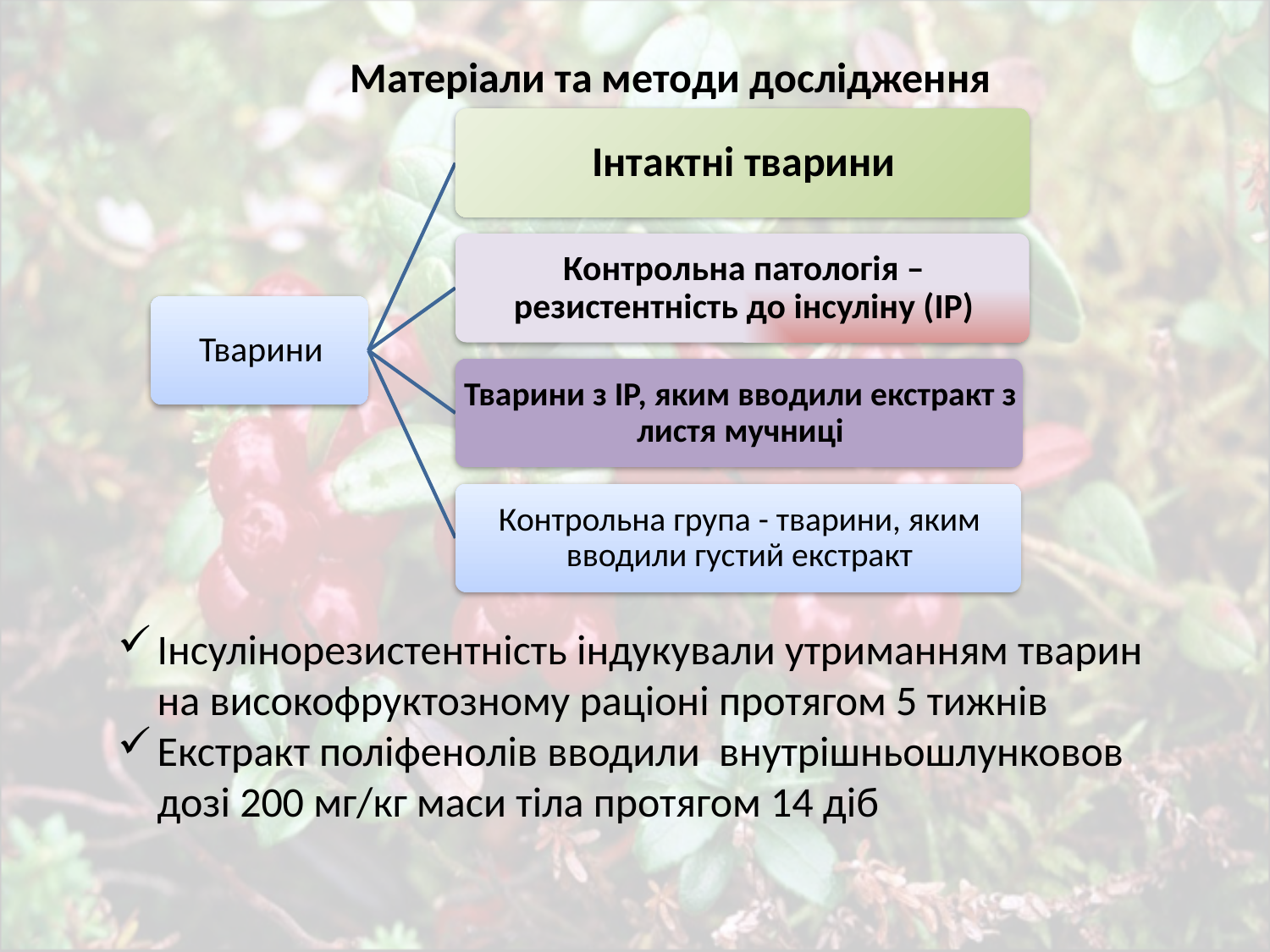

Матеріали та методи дослідження
Тварини

Інтактні тварини

Контрольна патологія – резистентність до інсуліну (ІР)

Тварини з ІР, яким вводили екстракт з листя мучниці

Контрольна група - тварини, яким вводили густий екстракт
Інсулінорезистентність індукували утриманням тварин на високофруктозному раціоні протягом 5 тижнів
Екстракт поліфенолів вводили  внутрішньошлунковов дозі 200 мг/кг маси тіла протягом 14 діб